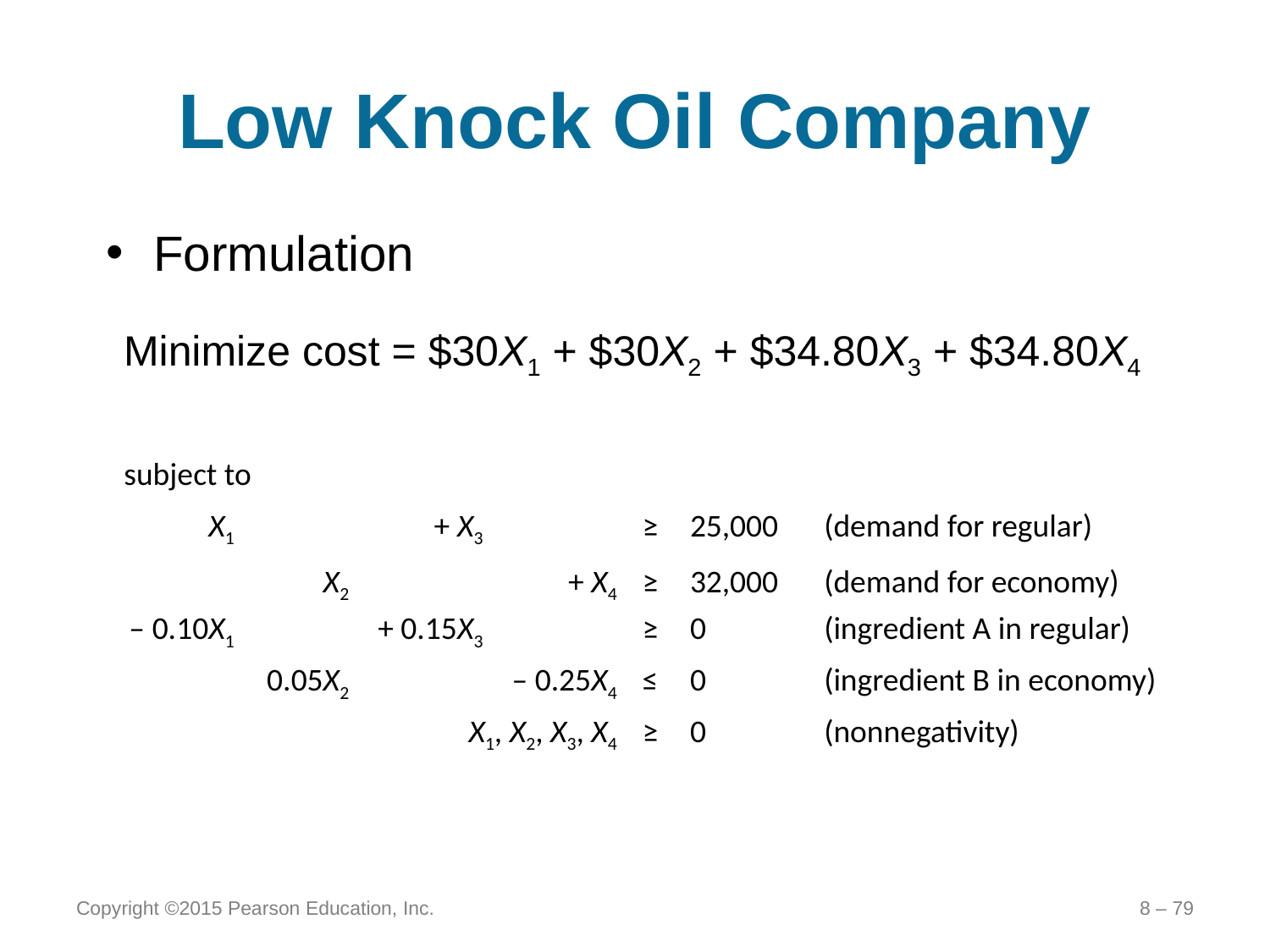

# Low Knock Oil Company
Formulation
Minimize cost = $30X1 + $30X2 + $34.80X3 + $34.80X4
|  |  |  |  |  |  |  |
| --- | --- | --- | --- | --- | --- | --- |
|  |  |  |  |  |  |  |
|  |  |  |  |  |  |  |
| – 0.10X1 |  | + 0.15X3 |  | ≥ | 0 | (ingredient A in regular) |
|  | 0.05X2 |  | – 0.25X4 | ≤ | 0 | (ingredient B in economy) |
| X1, X2, X3, X4 |  |  |  | ≥ | 0 | (nonnegativity) |
| subject to |  |  |  |  |  |  |
| --- | --- | --- | --- | --- | --- | --- |
| X1 |  | + X3 |  | ≥ | 25,000 | (demand for regular) |
|  | X2 |  | + X4 | ≥ | 32,000 | (demand for economy) |
Copyright ©2015 Pearson Education, Inc.
8 – 79